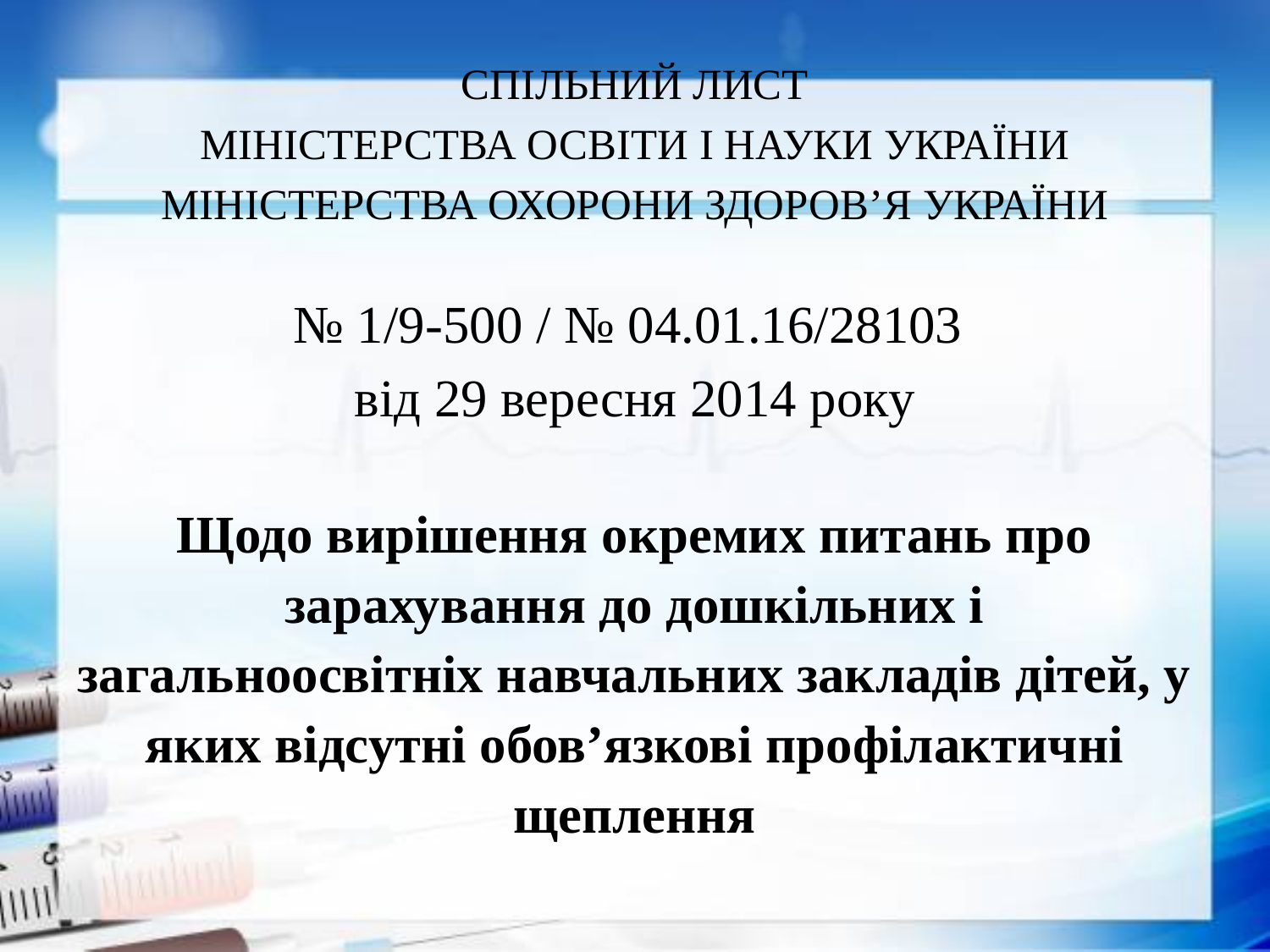

СПІЛЬНИЙ ЛИСТ
МІНІСТЕРСТВА ОСВІТИ І НАУКИ УКРАЇНИ
МІНІСТЕРСТВА ОХОРОНИ ЗДОРОВ’Я УКРАЇНИ

№ 1/9-500 / № 04.01.16/28103
від 29 вересня 2014 року

Щодо вирішення окремих питань про зарахування до дошкільних і загальноосвітніх навчальних закладів дітей, у яких відсутні обов’язкові профілактичні щеплення